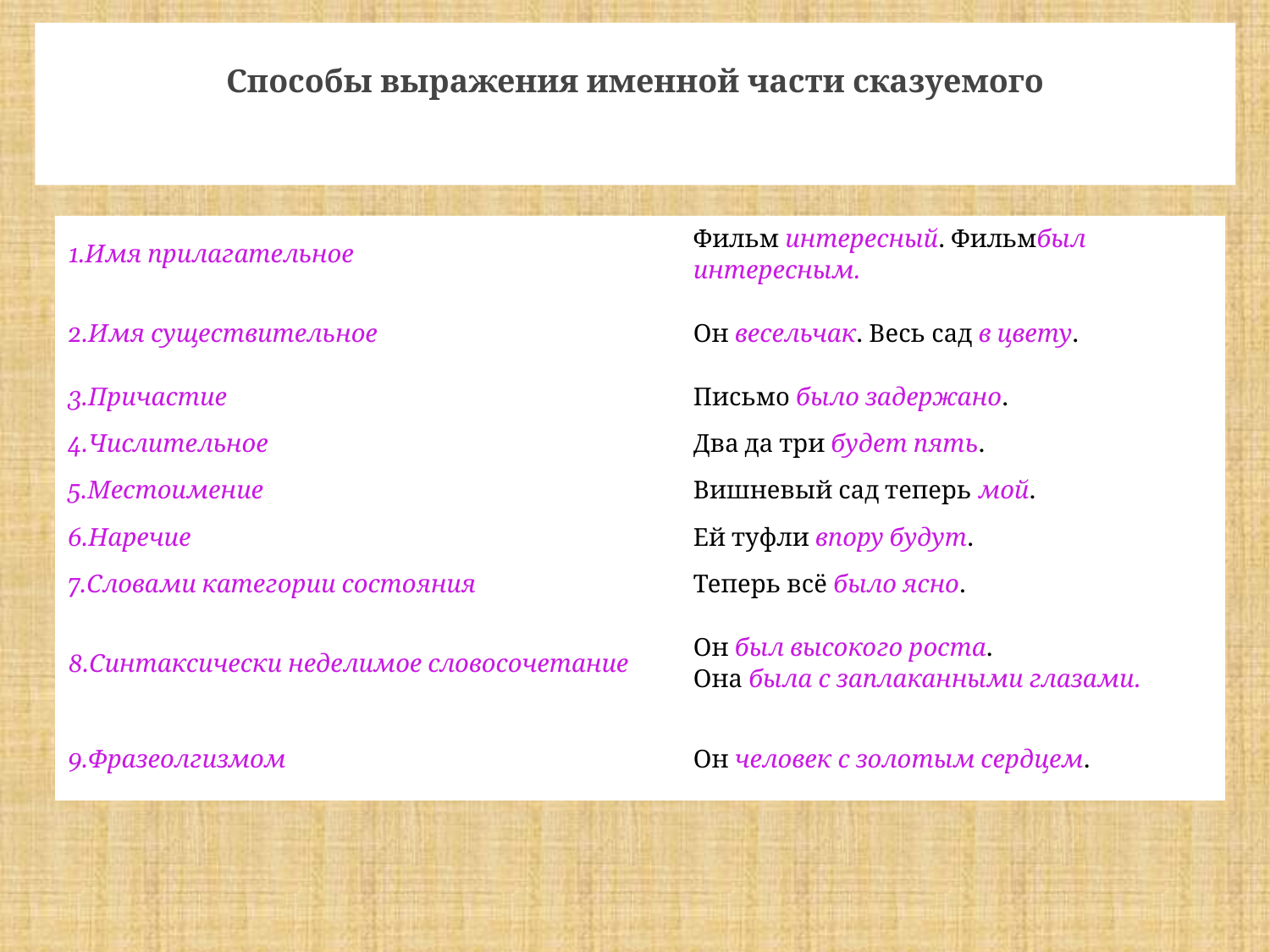

Способы выражения именной части сказуемого

| Имя прилагательное | Фильм интересный. Фильмбыл интересным. |
| --- | --- |
| Имя существительное | Он весельчак. Весь сад в цвету. |
| Причастие | Письмо было задержано. |
| Числительное | Два да три будет пять. |
| Местоимение | Вишневый сад теперь мой. |
| Наречие | Ей туфли впору будут. |
| Словами категории состояния | Теперь всё было ясно. |
| Синтаксически неделимое словосочетание | Он был высокого роста. Она была с заплаканными глазами. |
| Фразеолгизмом | Он человек с золотым сердцем. |